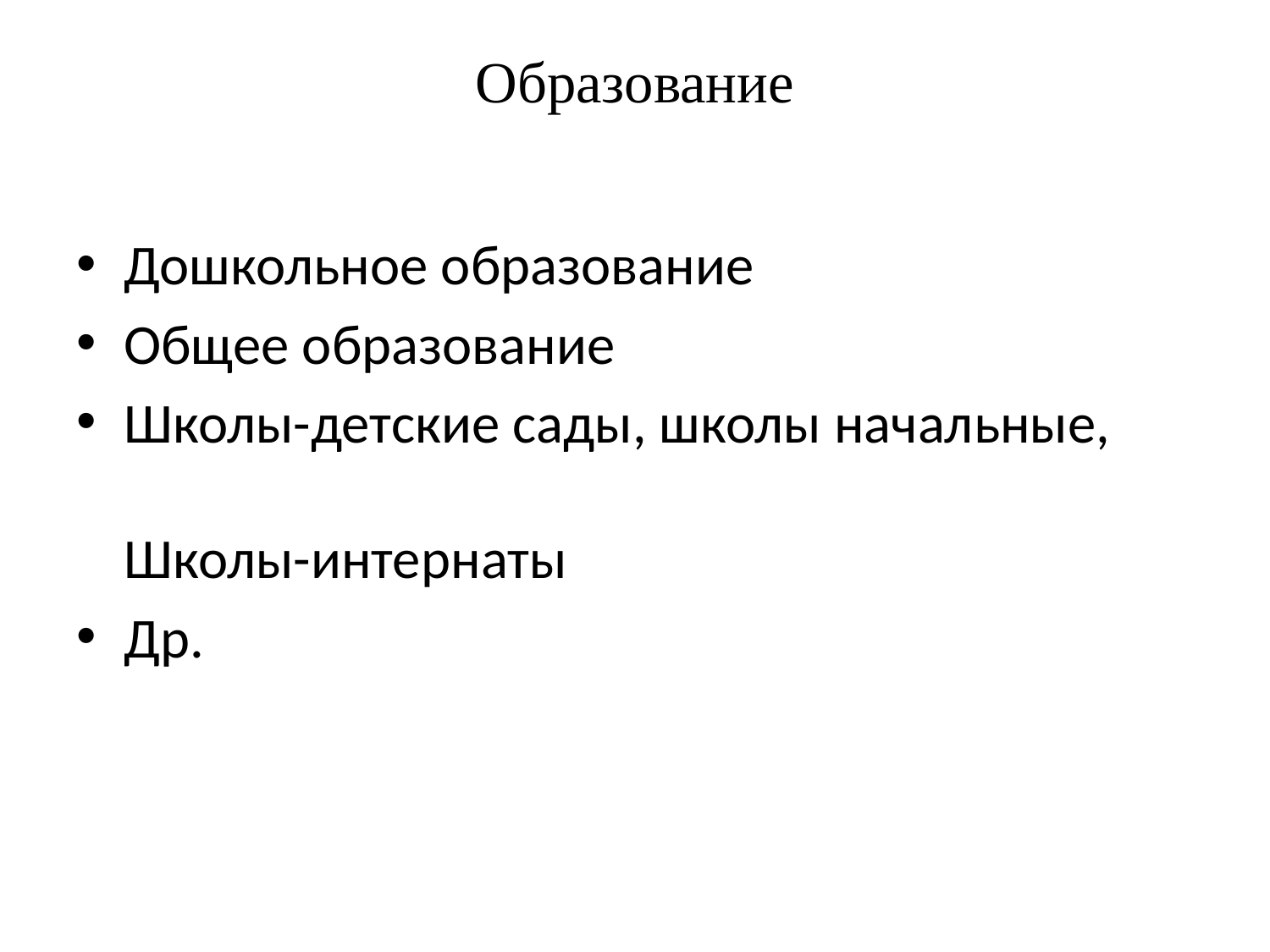

# Образование
Дошкольное образование
Общее образование
Школы-детские сады, школы начальные,
Школы-интернаты
Др.